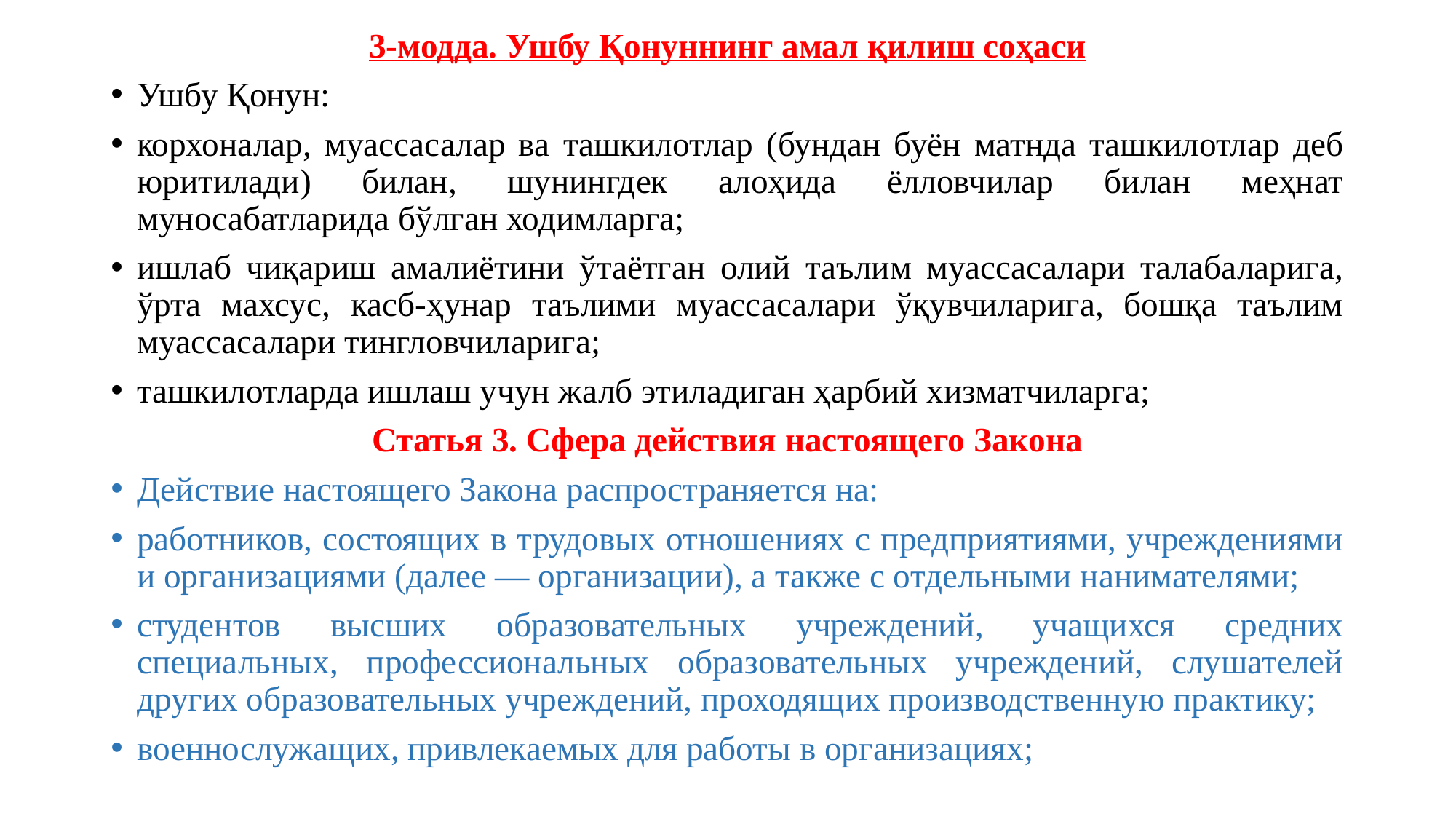

3-модда. Ушбу Қонуннинг амал қилиш соҳаси
Ушбу Қонун:
корхоналар, муассасалар ва ташкилотлар (бундан буён матнда ташкилотлар деб юритилади) билан, шунингдек алоҳида ёлловчилар билан меҳнат муносабатларида бўлган ходимларга;
ишлаб чиқариш амалиётини ўтаётган олий таълим муассасалари талабаларига, ўрта махсус, касб-ҳунар таълими муассасалари ўқувчиларига, бошқа таълим муассасалари тингловчиларига;
ташкилотларда ишлаш учун жалб этиладиган ҳарбий хизматчиларга;
Статья 3. Сфера действия настоящего Закона
Действие настоящего Закона распространяется на:
работников, состоящих в трудовых отношениях с предприятиями, учреждениями и организациями (далее — организации), а также с отдельными нанимателями;
студентов высших образовательных учреждений, учащихся средних специальных, профессиональных образовательных учреждений, слушателей других образовательных учреждений, проходящих производственную практику;
военнослужащих, привлекаемых для работы в организациях;